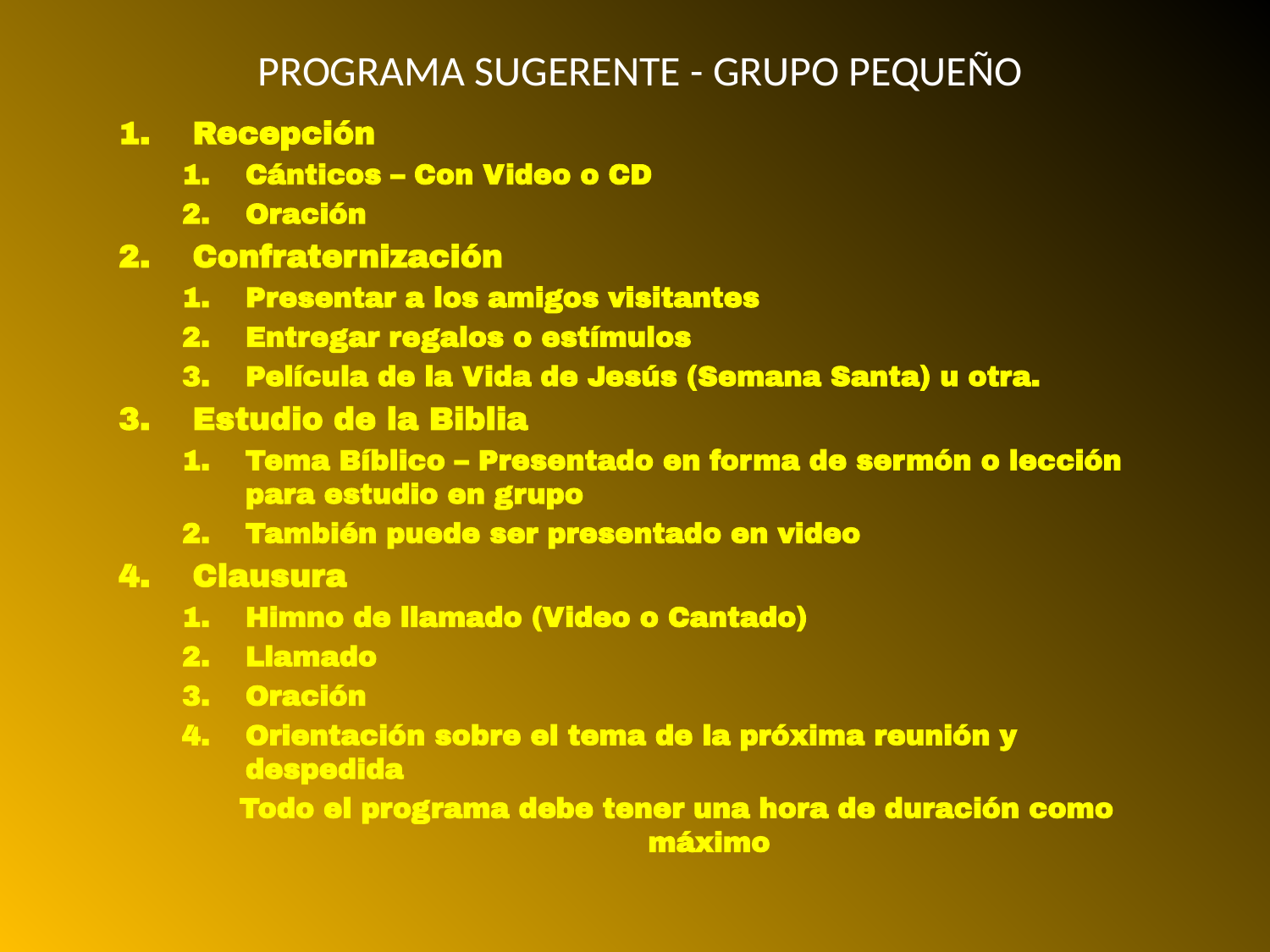

# PROGRAMA SUGERENTE - GRUPO PEQUEÑO
Recepción
Cánticos – Con Video o CD
Oración
Confraternización
Presentar a los amigos visitantes
Entregar regalos o estímulos
Película de la Vida de Jesús (Semana Santa) u otra.
Estudio de la Biblia
Tema Bíblico – Presentado en forma de sermón o lección para estudio en grupo
También puede ser presentado en video
Clausura
Himno de llamado (Video o Cantado)
Llamado
Oración
Orientación sobre el tema de la próxima reunión y despedida
Todo el programa debe tener una hora de duración como máximo